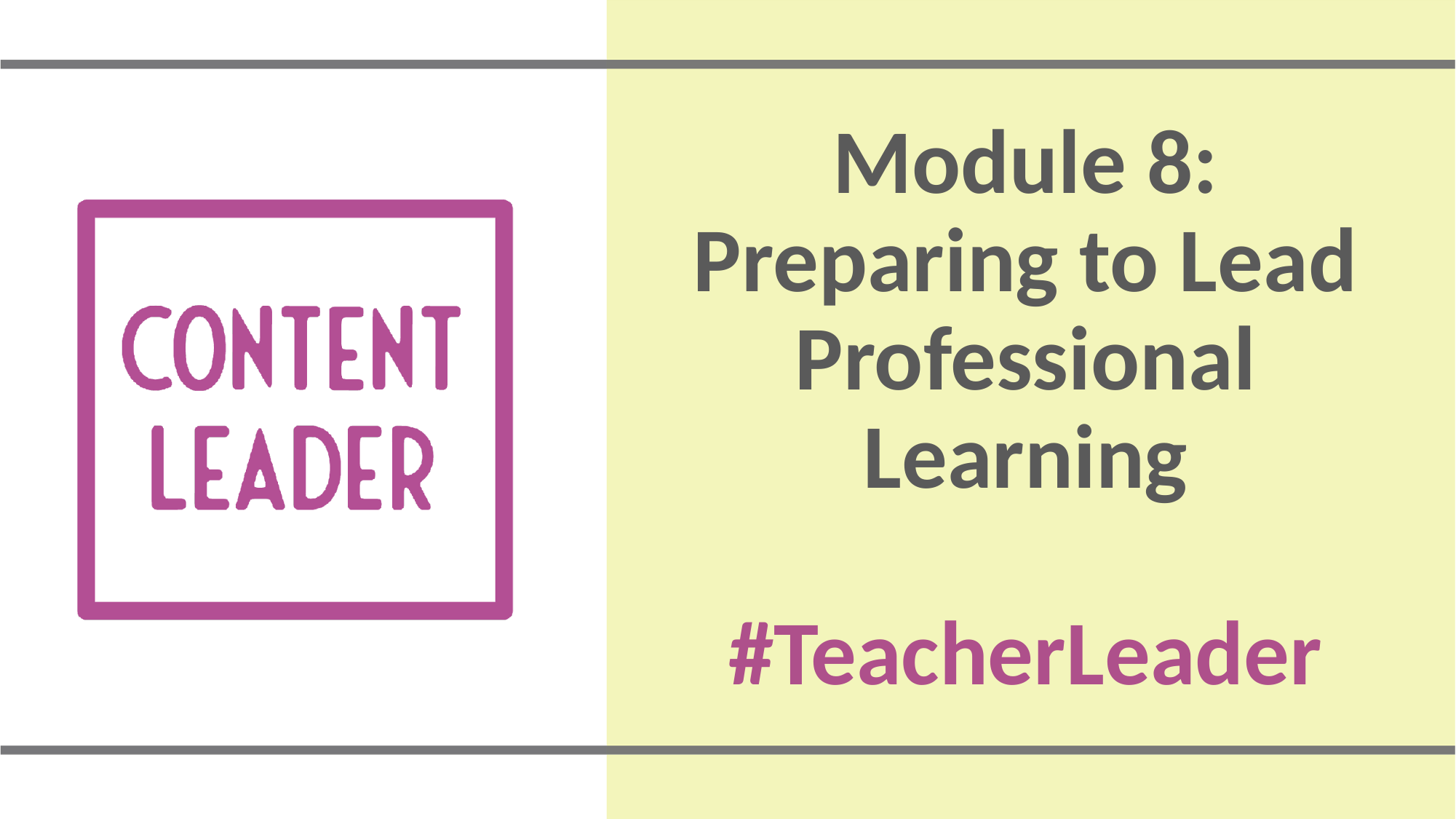

# Module 8: Preparing to Lead Professional Learning #TeacherLeader